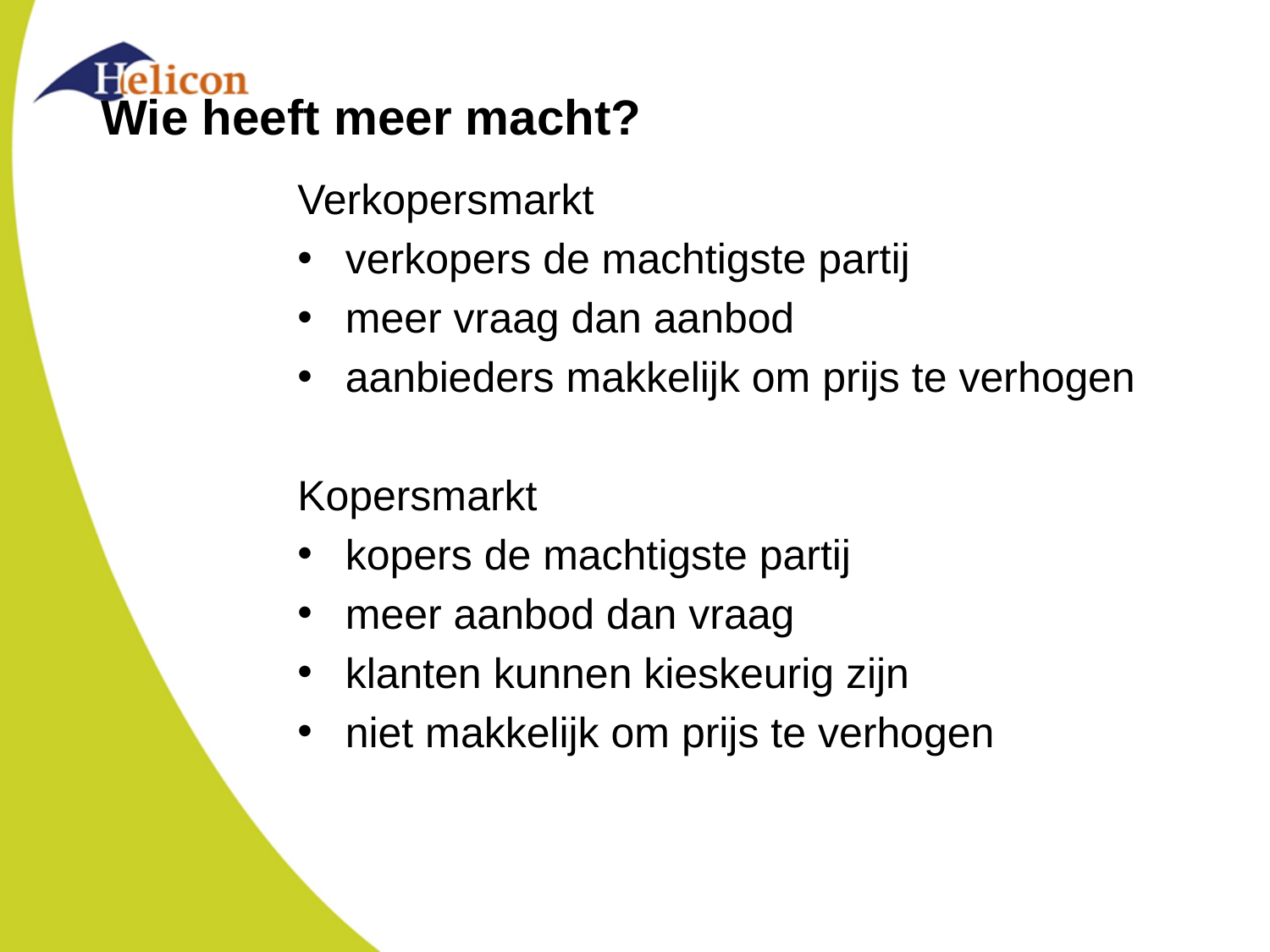

# Wie heeft meer macht?
Verkopersmarkt
verkopers de machtigste partij
meer vraag dan aanbod
aanbieders makkelijk om prijs te verhogen

Kopersmarkt
kopers de machtigste partij
meer aanbod dan vraag
klanten kunnen kieskeurig zijn
niet makkelijk om prijs te verhogen